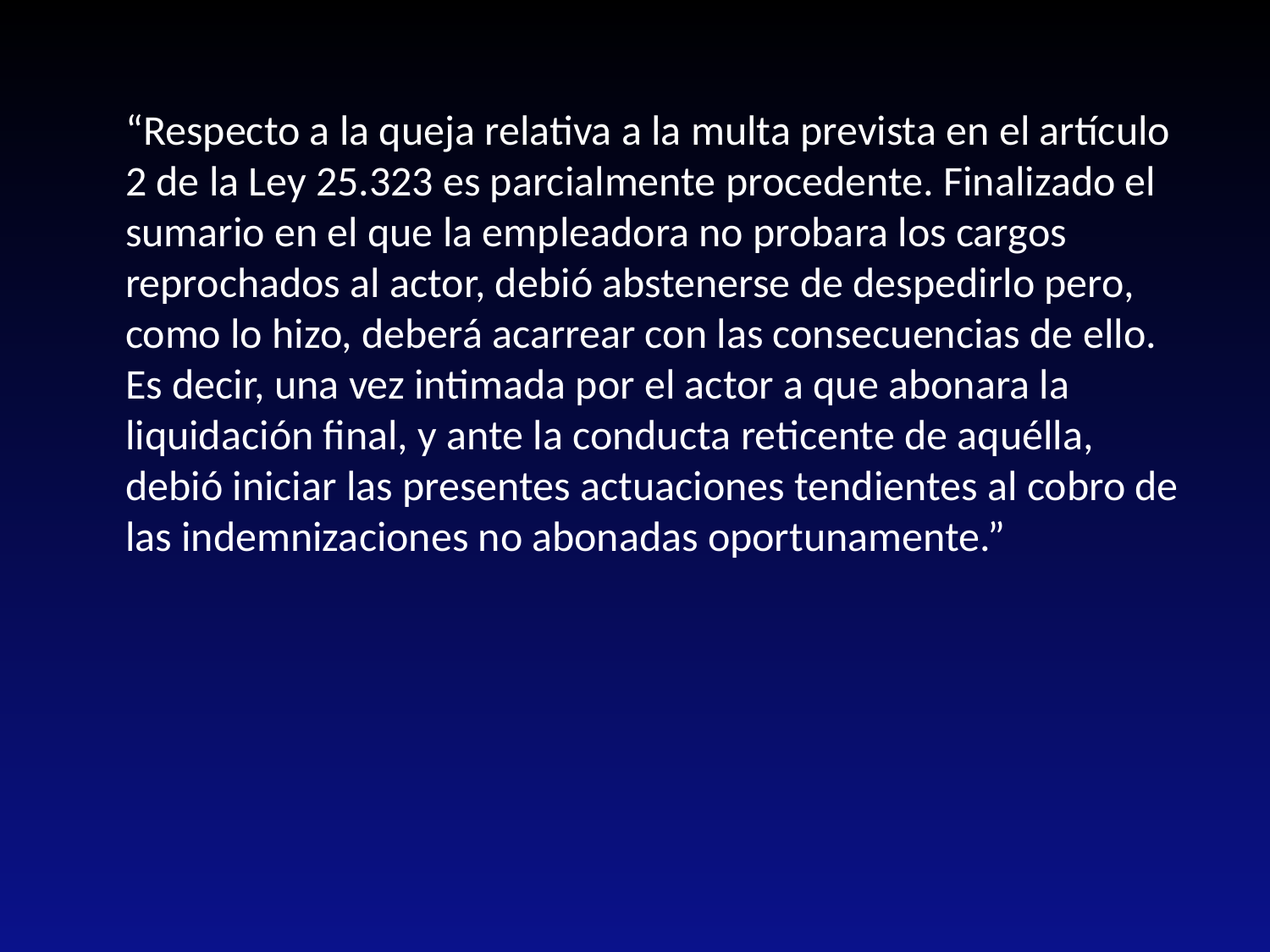

“Respecto a la queja relativa a la multa prevista en el artículo 2 de la Ley 25.323 es parcialmente procedente. Finalizado el sumario en el que la empleadora no probara los cargos reprochados al actor, debió abstenerse de despedirlo pero, como lo hizo, deberá acarrear con las consecuencias de ello. Es decir, una vez intimada por el actor a que abonara la liquidación final, y ante la conducta reticente de aquélla, debió iniciar las presentes actuaciones tendientes al cobro de las indemnizaciones no abonadas oportunamente.”